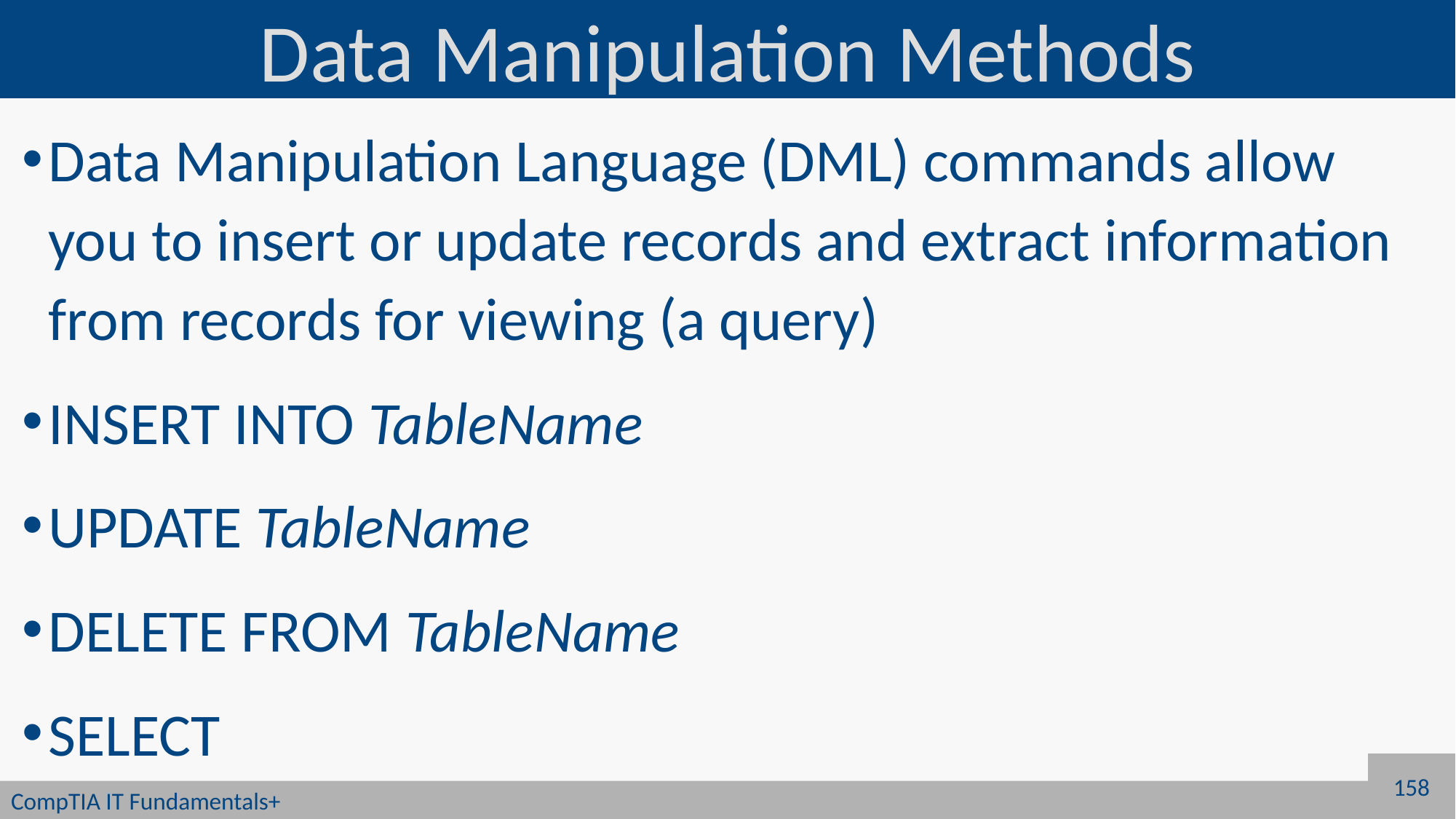

# Data Manipulation Methods
Data Manipulation Language (DML) commands allow you to insert or update records and extract information from records for viewing (a query)
INSERT INTO TableName
UPDATE TableName
DELETE FROM TableName
SELECT

158
CompTIA IT Fundamentals+